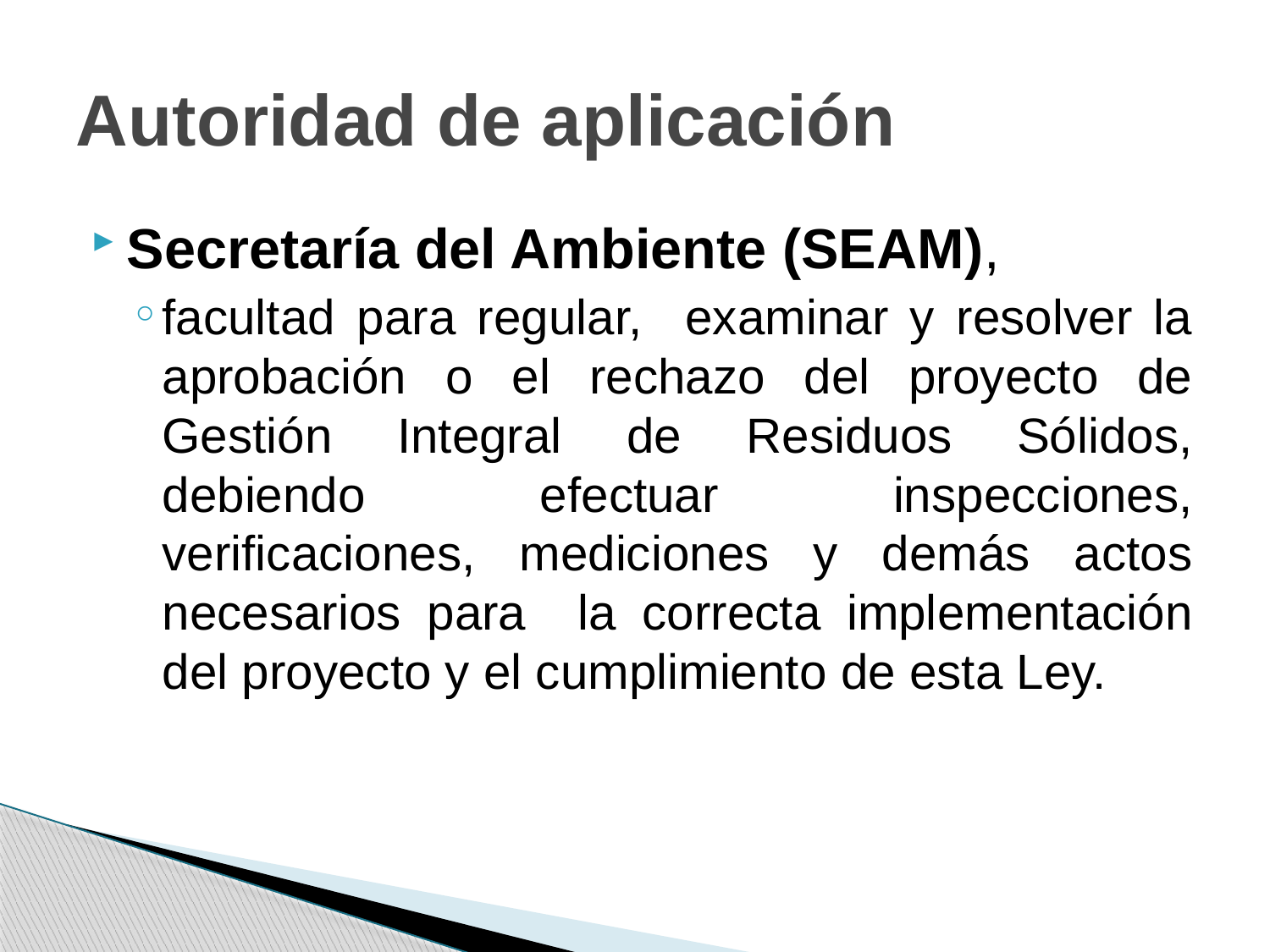

# Autoridad de aplicación
Secretaría del Ambiente (SEAM),
facultad para regular,  examinar y resolver la aprobación o el rechazo del proyecto de Gestión Integral de Residuos Sólidos, debiendo efectuar inspecciones, verificaciones, mediciones y demás actos necesarios para  la correcta implementación del proyecto y el cumplimiento de esta Ley.